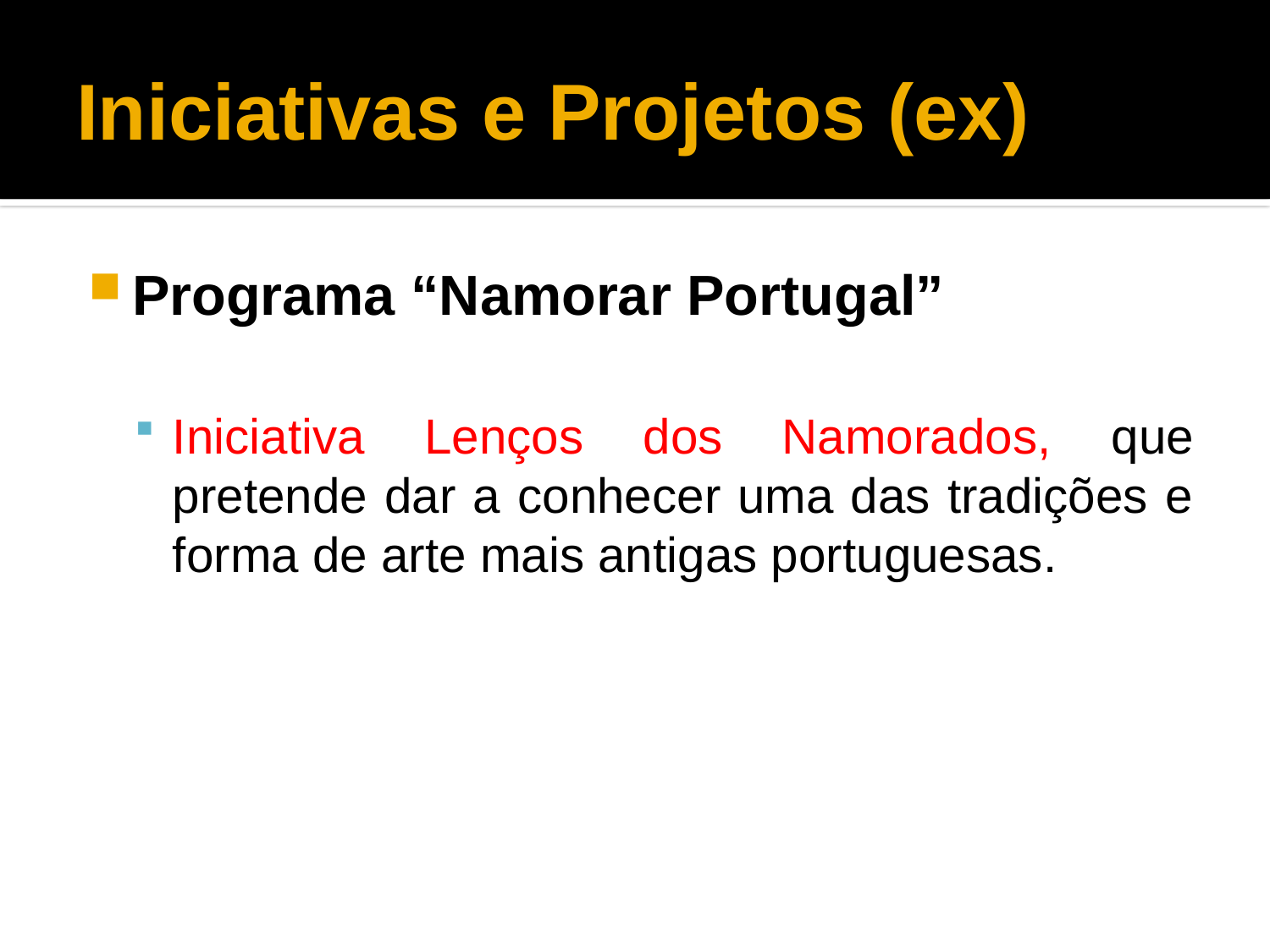

# Iniciativas e Projetos (ex)
Programa “Namorar Portugal”

Iniciativa Lenços dos Namorados, que pretende dar a conhecer uma das tradições e forma de arte mais antigas portuguesas.